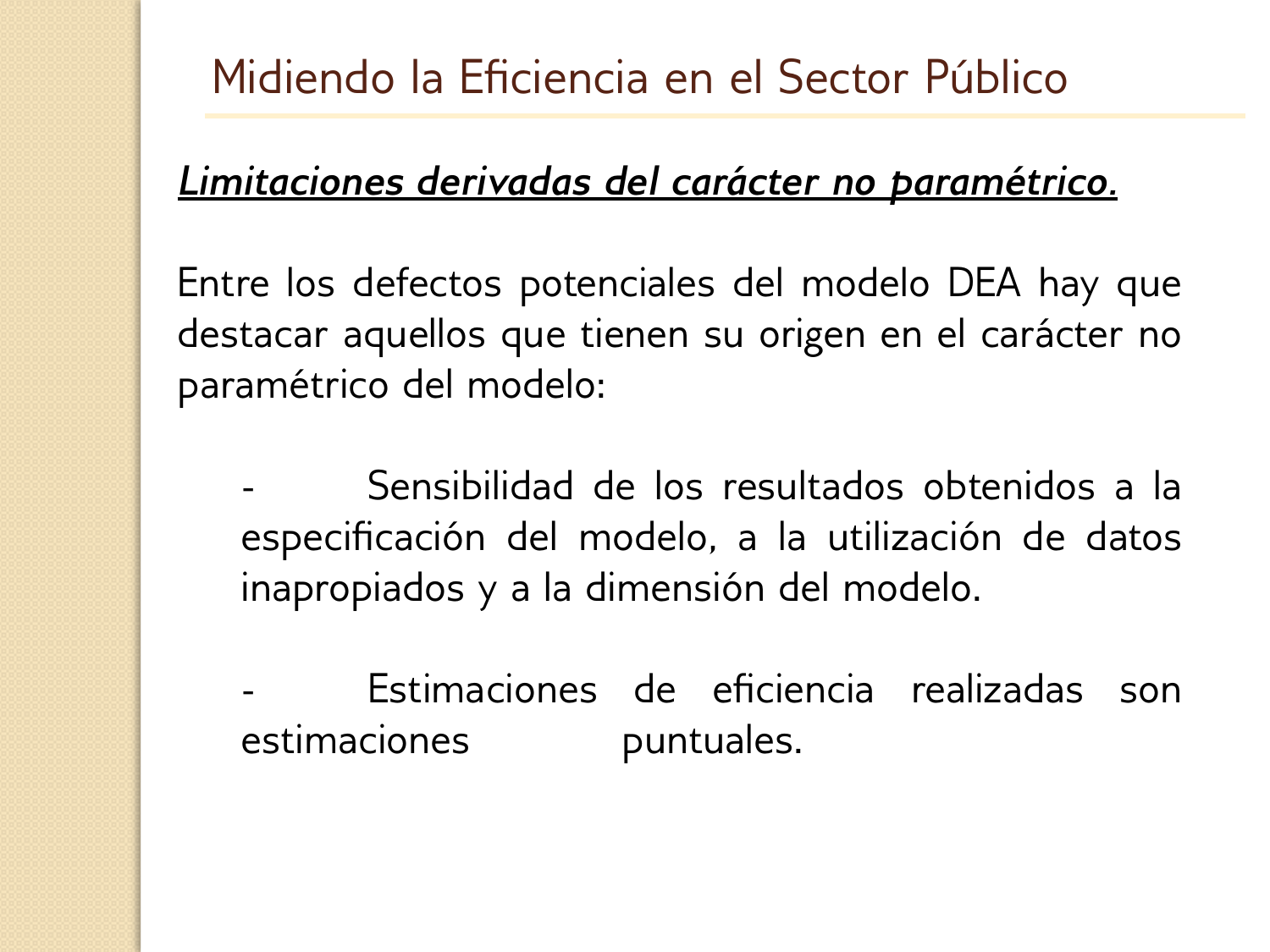

Midiendo la Eficiencia en el Sector Público
Limitaciones derivadas del carácter no paramétrico.

Entre los defectos potenciales del modelo DEA hay que destacar aquellos que tienen su origen en el carácter no paramétrico del modelo:

	-	Sensibilidad de los resultados obtenidos a la especificación del modelo, a la utilización de datos inapropiados y a la dimensión del modelo.

	-	Estimaciones de eficiencia realizadas son estimaciones    	puntuales.